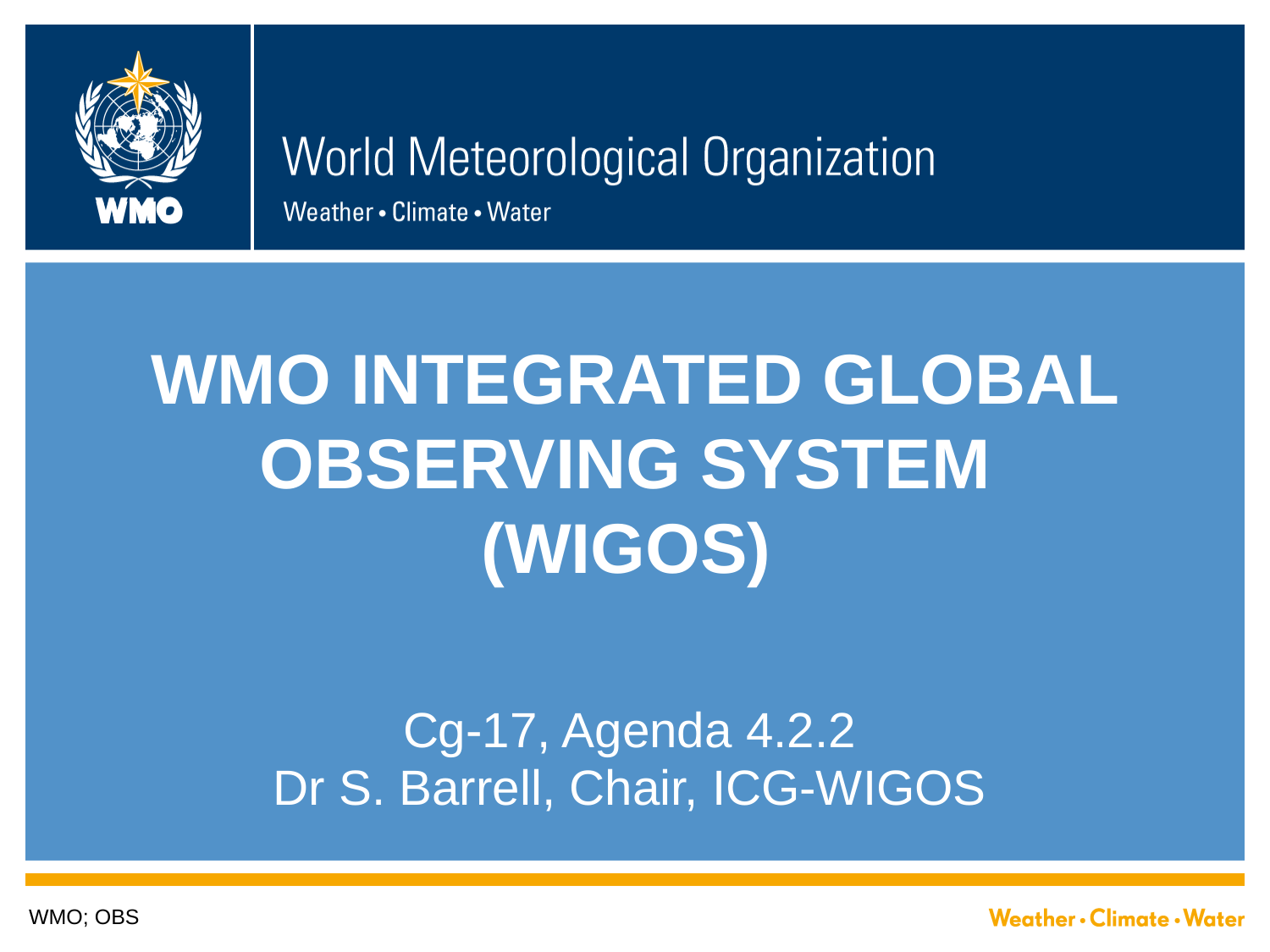

# WMO INTEGRATED GLOBAL OBSERVING SYSTEM (WIGOS)

Cg-17, Agenda 4.2.2
Dr S. Barrell, Chair, ICG-WIGOS
WMO; OBS